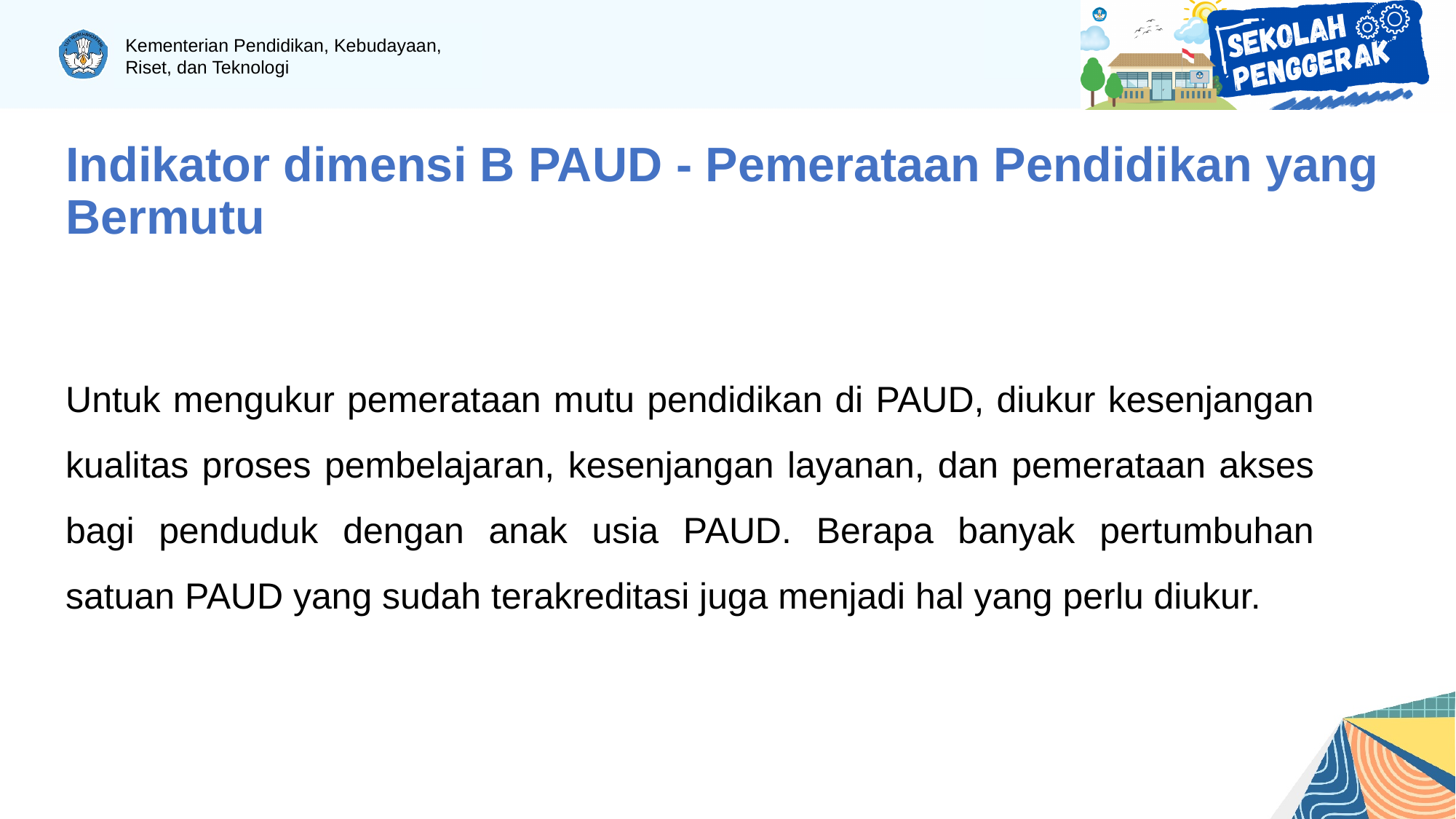

Indikator dimensi B PAUD - Pemerataan Pendidikan yang Bermutu
Untuk mengukur pemerataan mutu pendidikan di PAUD, diukur kesenjangan kualitas proses pembelajaran, kesenjangan layanan, dan pemerataan akses bagi penduduk dengan anak usia PAUD. Berapa banyak pertumbuhan satuan PAUD yang sudah terakreditasi juga menjadi hal yang perlu diukur.